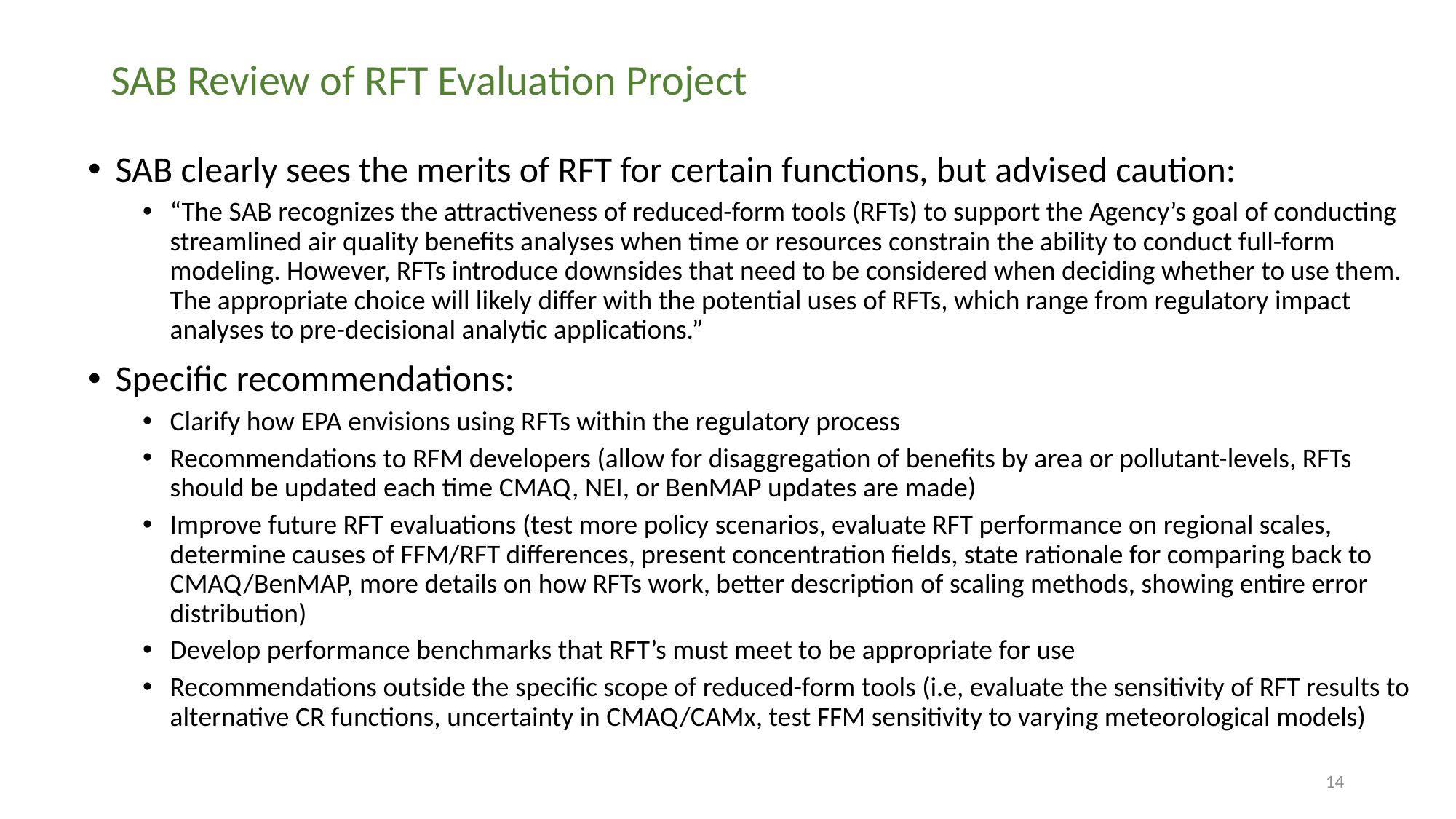

# SAB Review of RFT Evaluation Project
SAB clearly sees the merits of RFT for certain functions, but advised caution:
“The SAB recognizes the attractiveness of reduced-form tools (RFTs) to support the Agency’s goal of conducting streamlined air quality benefits analyses when time or resources constrain the ability to conduct full-form modeling. However, RFTs introduce downsides that need to be considered when deciding whether to use them. The appropriate choice will likely differ with the potential uses of RFTs, which range from regulatory impact analyses to pre-decisional analytic applications.”
Specific recommendations:
Clarify how EPA envisions using RFTs within the regulatory process
Recommendations to RFM developers (allow for disaggregation of benefits by area or pollutant-levels, RFTs should be updated each time CMAQ, NEI, or BenMAP updates are made)
Improve future RFT evaluations (test more policy scenarios, evaluate RFT performance on regional scales, determine causes of FFM/RFT differences, present concentration fields, state rationale for comparing back to CMAQ/BenMAP, more details on how RFTs work, better description of scaling methods, showing entire error distribution)
Develop performance benchmarks that RFT’s must meet to be appropriate for use
Recommendations outside the specific scope of reduced-form tools (i.e, evaluate the sensitivity of RFT results to alternative CR functions, uncertainty in CMAQ/CAMx, test FFM sensitivity to varying meteorological models)
14